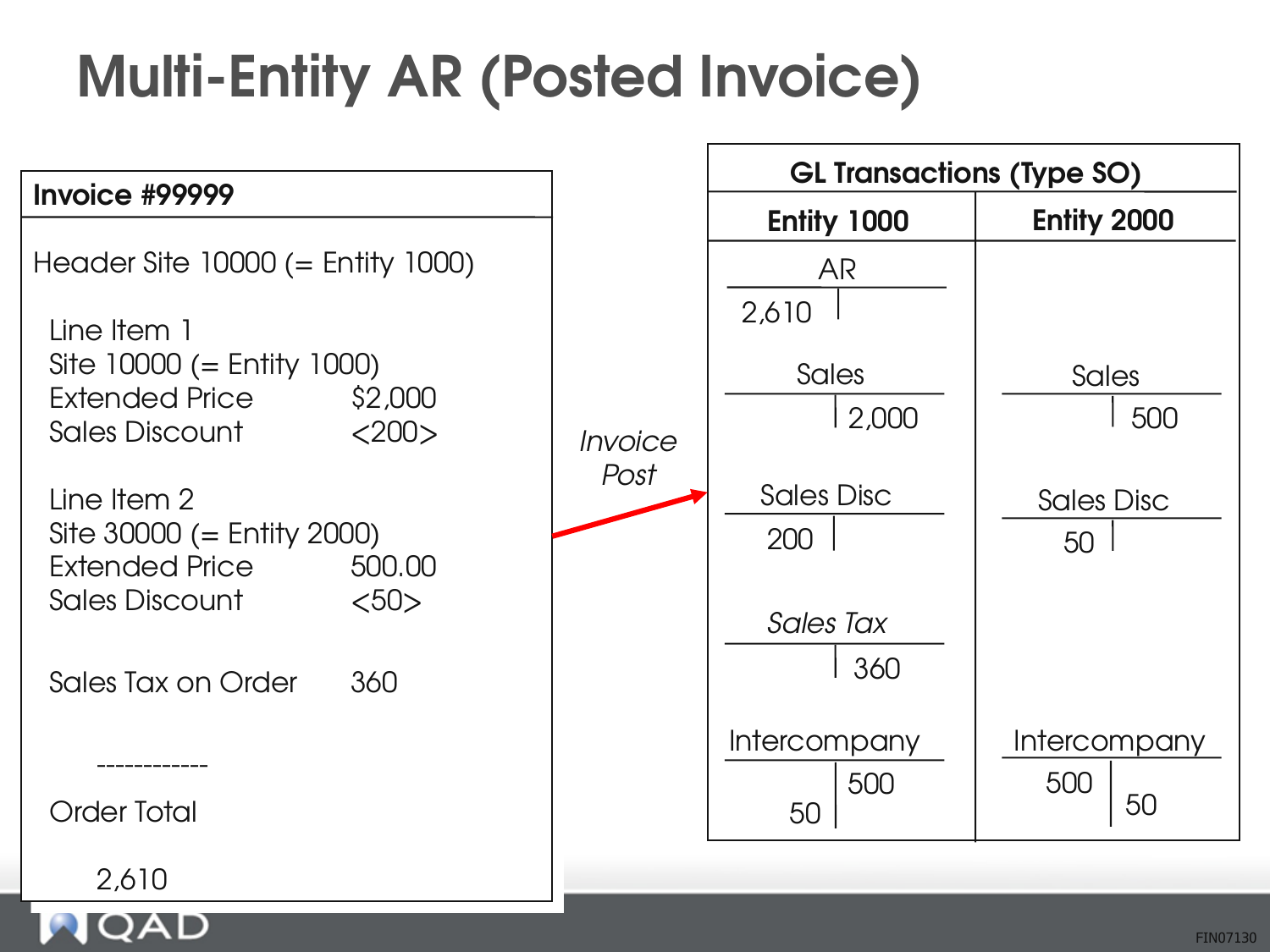

# Multi-Entity AR (Posted Invoice)

GL Transactions (Type SO)

Entity 2000
Entity 1000

AR

2,610

Sales
Sales

2,000
500

Sales Disc
Sales Disc

200

50

Sales Tax

360

Intercompany
Intercompany

500
500

50
50
Invoice #99999

Header Site 10000 (= Entity 1000)

Line Item 1
Site 10000 (= Entity 1000)
Extended Price	$2,000
Sales Discount	<200>

Line Item 2
Site 30000 (= Entity 2000)
Extended Price	500.00
Sales Discount	<50>

Sales Tax on Order	360
	------------
Order Total	2,610

Invoice
Post

FIN07130